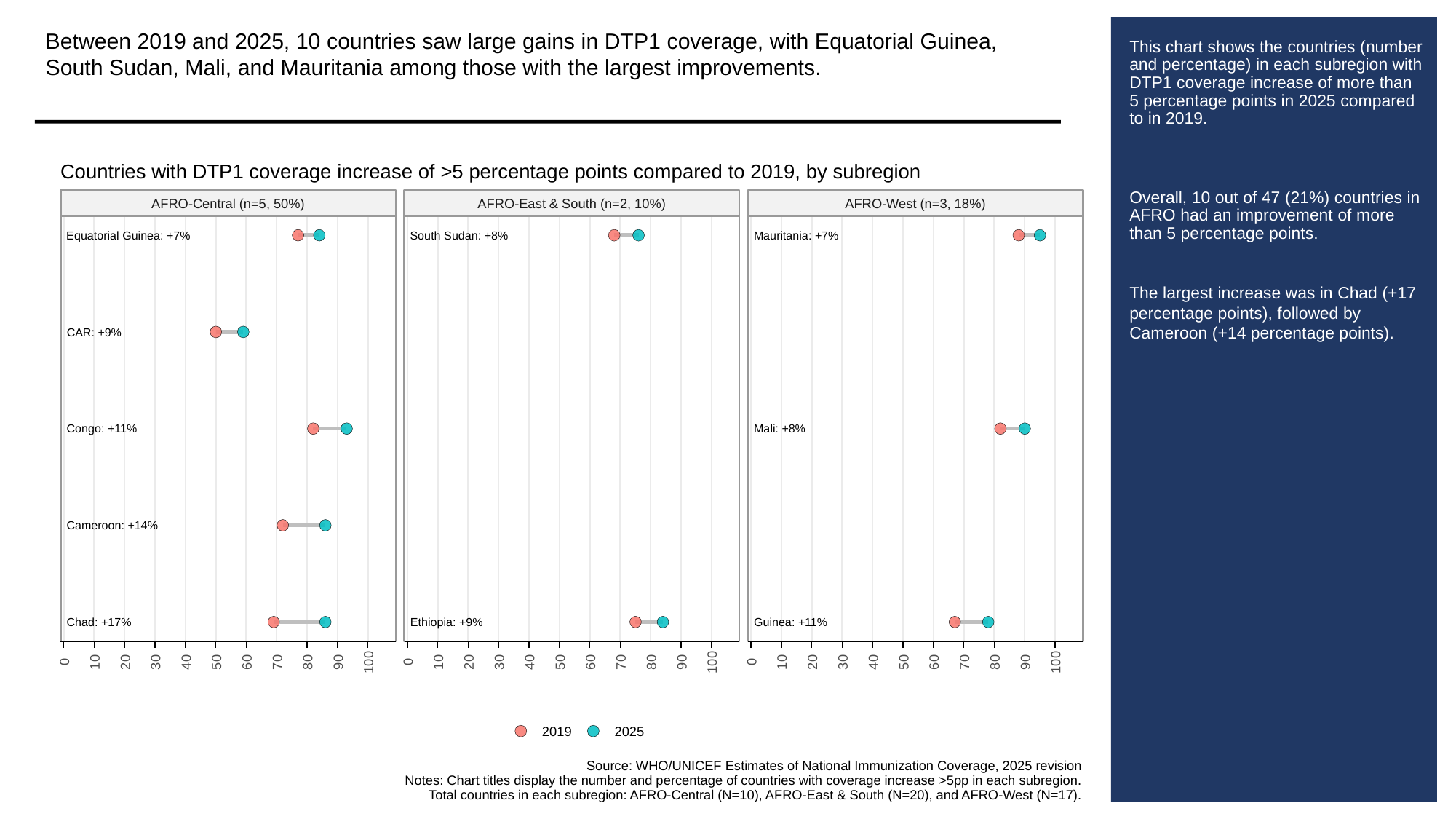

Between 2019 and 2025, 10 countries saw large gains in DTP1 coverage, with Equatorial Guinea, South Sudan, Mali, and Mauritania among those with the largest improvements.
# This chart shows the countries (number and percentage) in each subregion with DTP1 coverage increase of more than 5 percentage points in 2025 compared to in 2019.

Overall, 10 out of 47 (21%) countries in AFRO had an improvement of more than 5 percentage points.

The largest increase was in Chad (+17 percentage points), followed by Cameroon (+14 percentage points).

Countries with DTP1 coverage increase of >5 percentage points compared to 2019, by subregion

AFRO-Central (n=5, 50%)
AFRO-East & South (n=2, 10%)
AFRO-West (n=3, 18%)

Equatorial Guinea: +7%
South Sudan: +8%
Mauritania: +7%

CAR: +9%

Congo: +11%
Mali: +8%

Cameroon: +14%

Chad: +17%
Ethiopia: +9%
Guinea: +11%

0
10
20
30
40
50
60
70
80
90
100
0
10
20
30
40
50
60
70
80
90
100
0
10
20
30
40
50
60
70
80
90
100

2019
2025
Source: WHO/UNICEF Estimates of National Immunization Coverage, 2025 revision
Notes: Chart titles display the number and percentage of countries with coverage increase >5pp in each subregion.
Total countries in each subregion: AFRO-Central (N=10), AFRO-East & South (N=20), and AFRO-West (N=17).